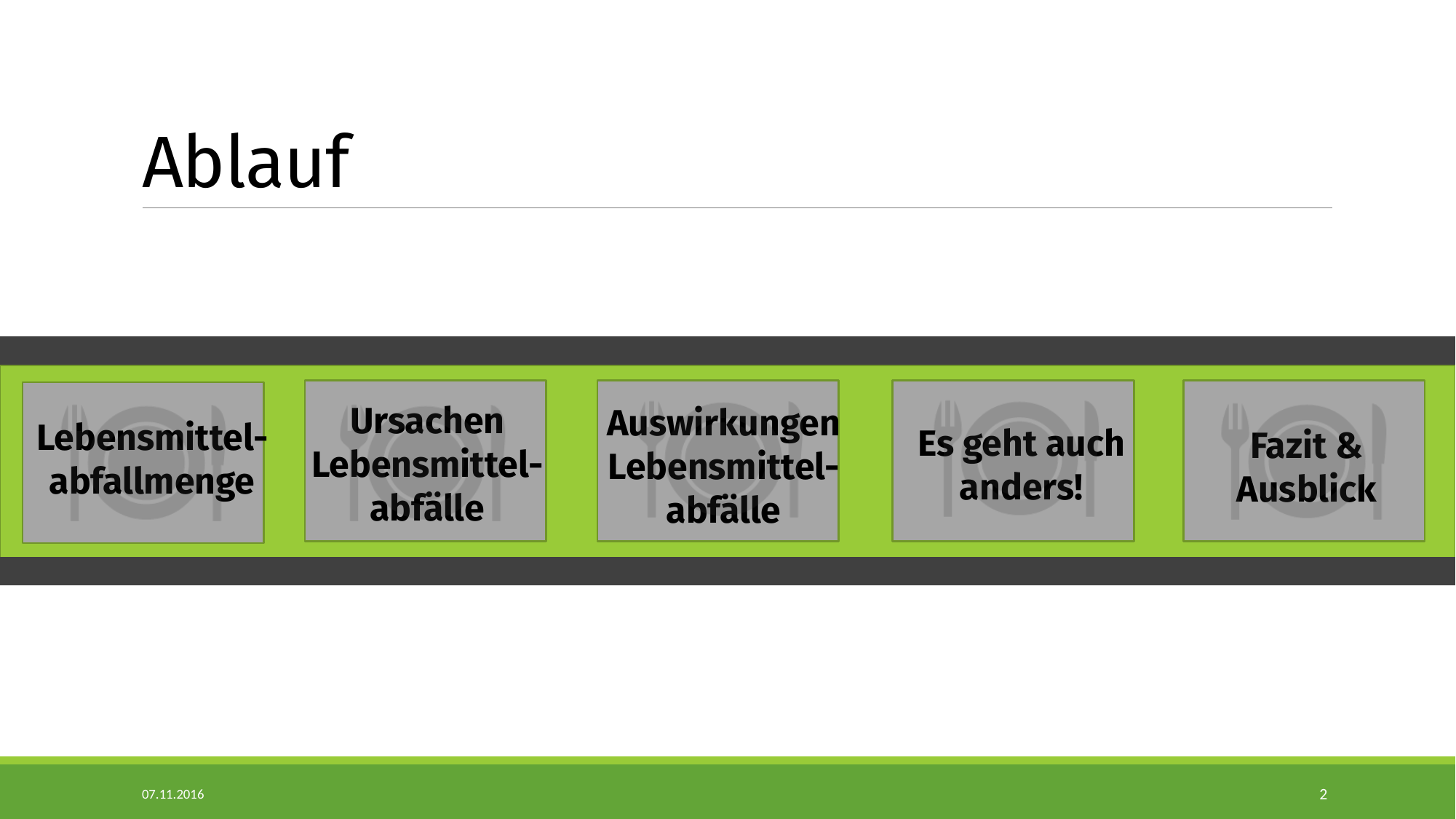

# Ablauf

Ursachen Lebensmittel-abfälle
Auswirkungen Lebensmittel-abfälle
Lebensmittel-abfallmenge
Es geht auch anders!
Fazit & Ausblick

07.11.2016
2